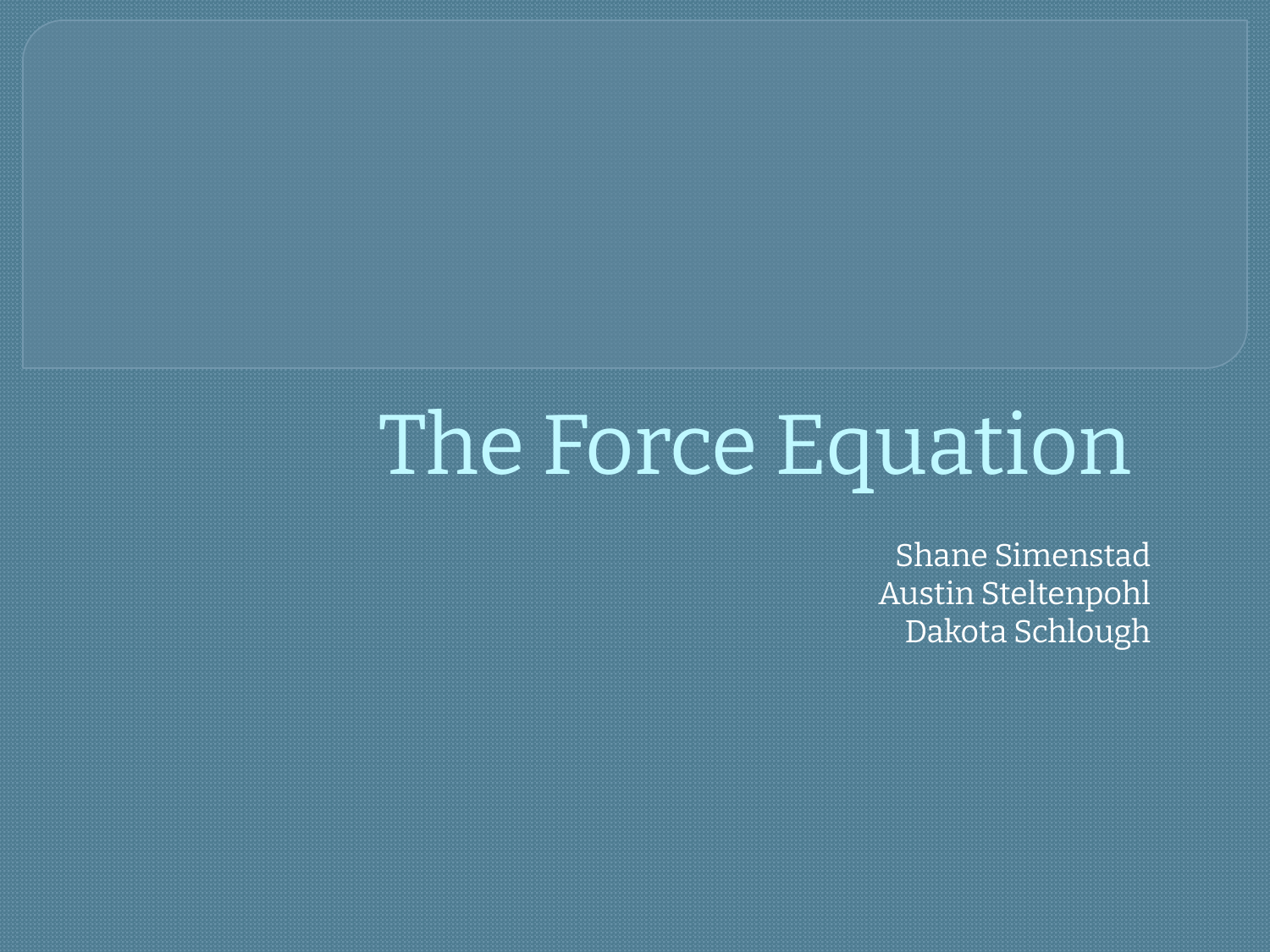

# The Force Equation
Shane Simenstad
Austin Steltenpohl
Dakota Schlough